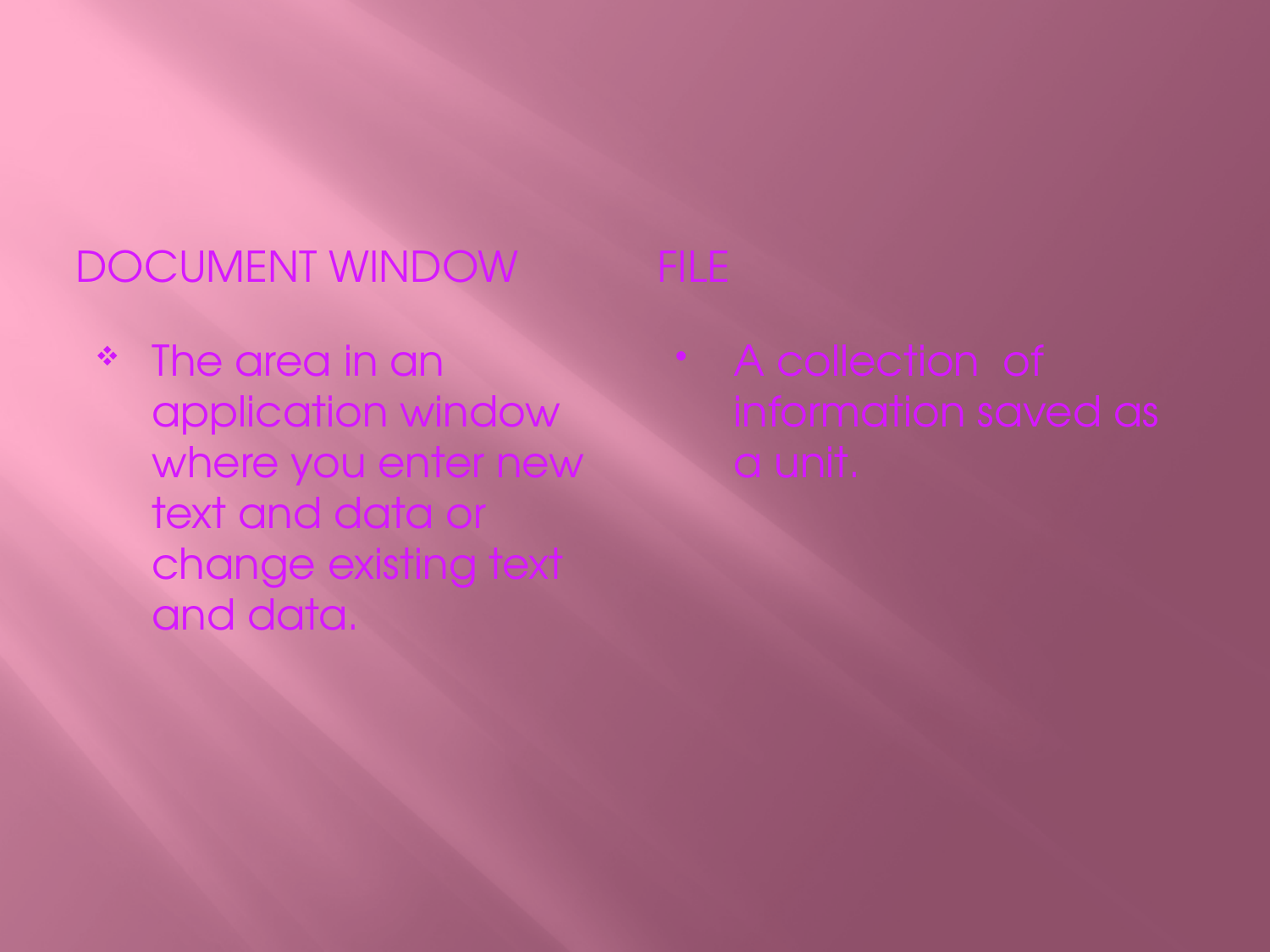

#
Document Window
File
The area in an application window where you enter new text and data or change existing text and data.
A collection  of information saved as a unit.